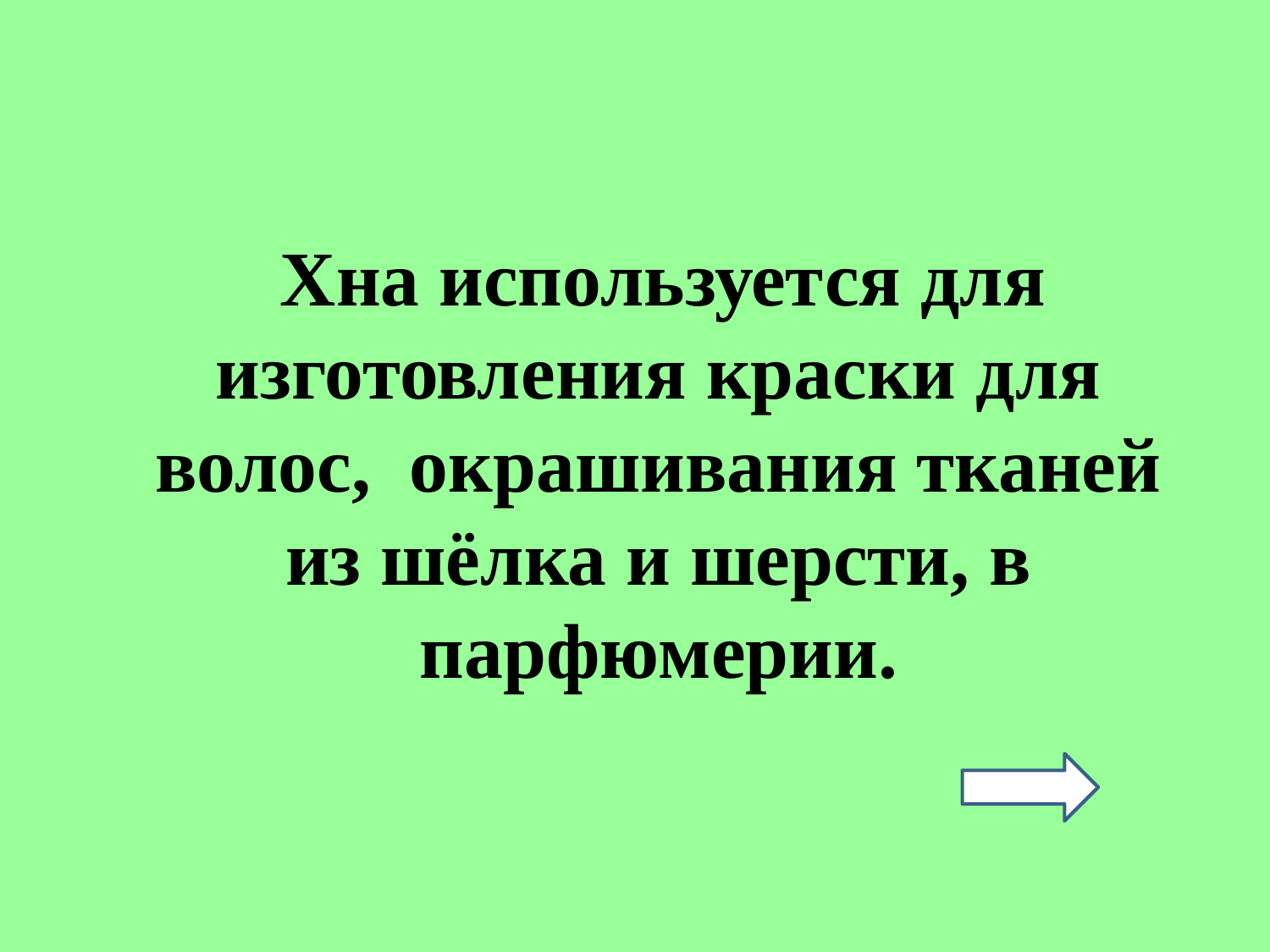

#
    Хна используется для изготовления краски для волос,  окрашивания тканей из шёлка и шерсти, в парфюмерии.